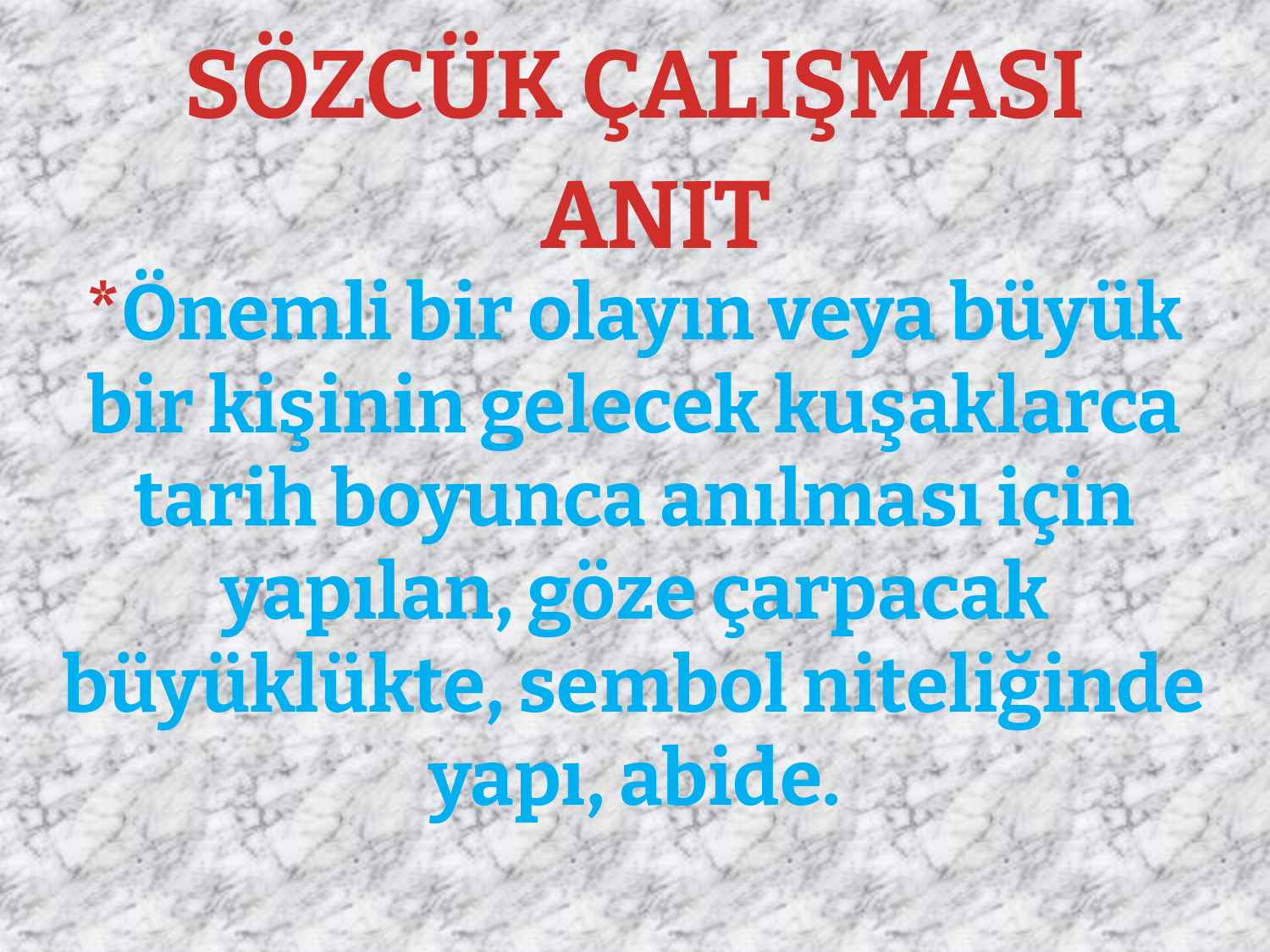

SÖZCÜK ÇALIŞMASI
ANIT
*Önemli bir olayın veya büyük bir kişinin gelecek kuşaklarca tarih boyunca anılması için yapılan, göze çarpacak büyüklükte, sembol niteliğinde yapı, abide.